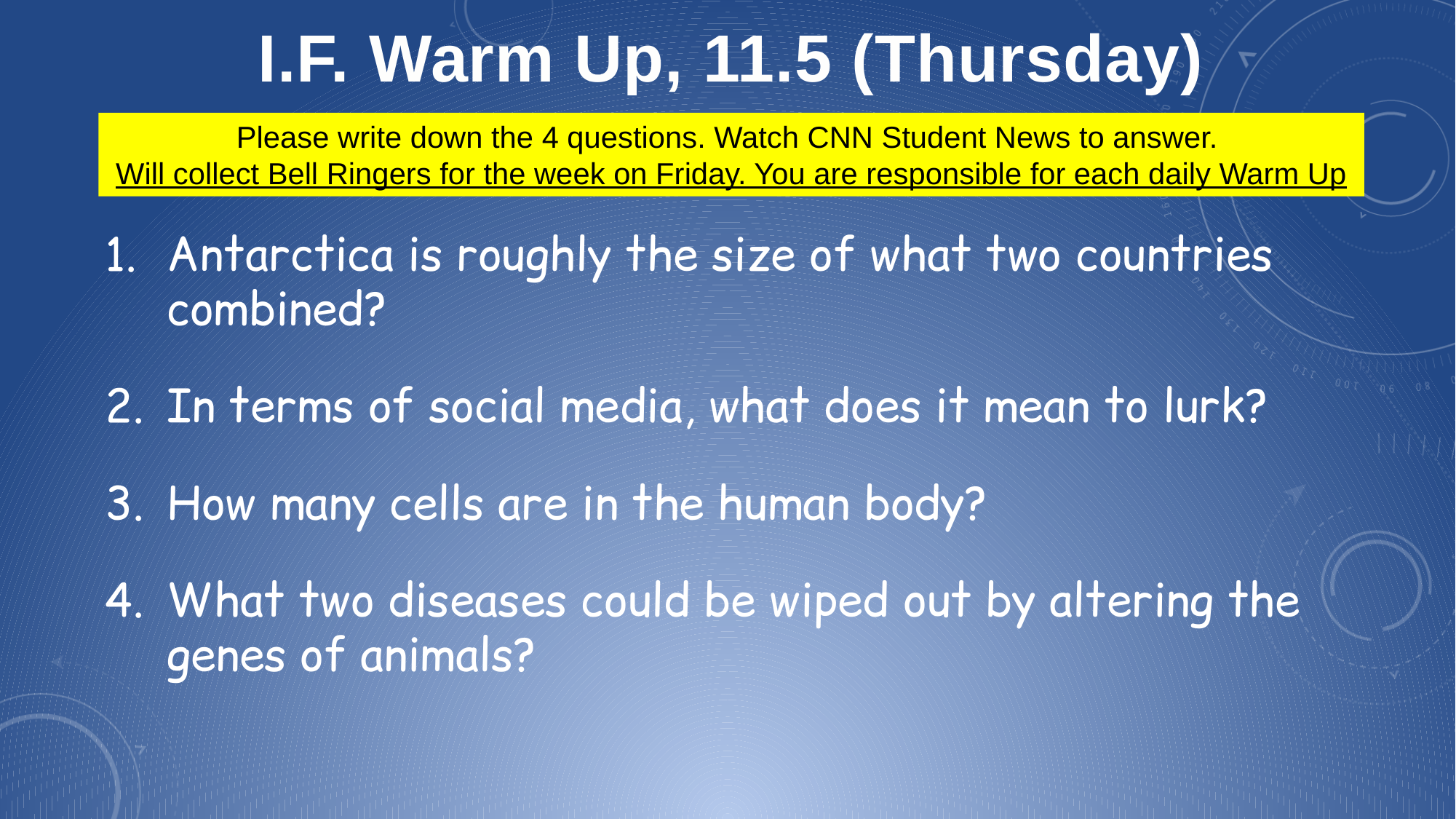

I.F. Warm Up, 11.5 (Thursday)
Please write down the 4 questions. Watch CNN Student News to answer.
Will collect Bell Ringers for the week on Friday. You are responsible for each daily Warm Up
Antarctica is roughly the size of what two countries combined?
In terms of social media, what does it mean to lurk?
How many cells are in the human body?
What two diseases could be wiped out by altering the genes of animals?